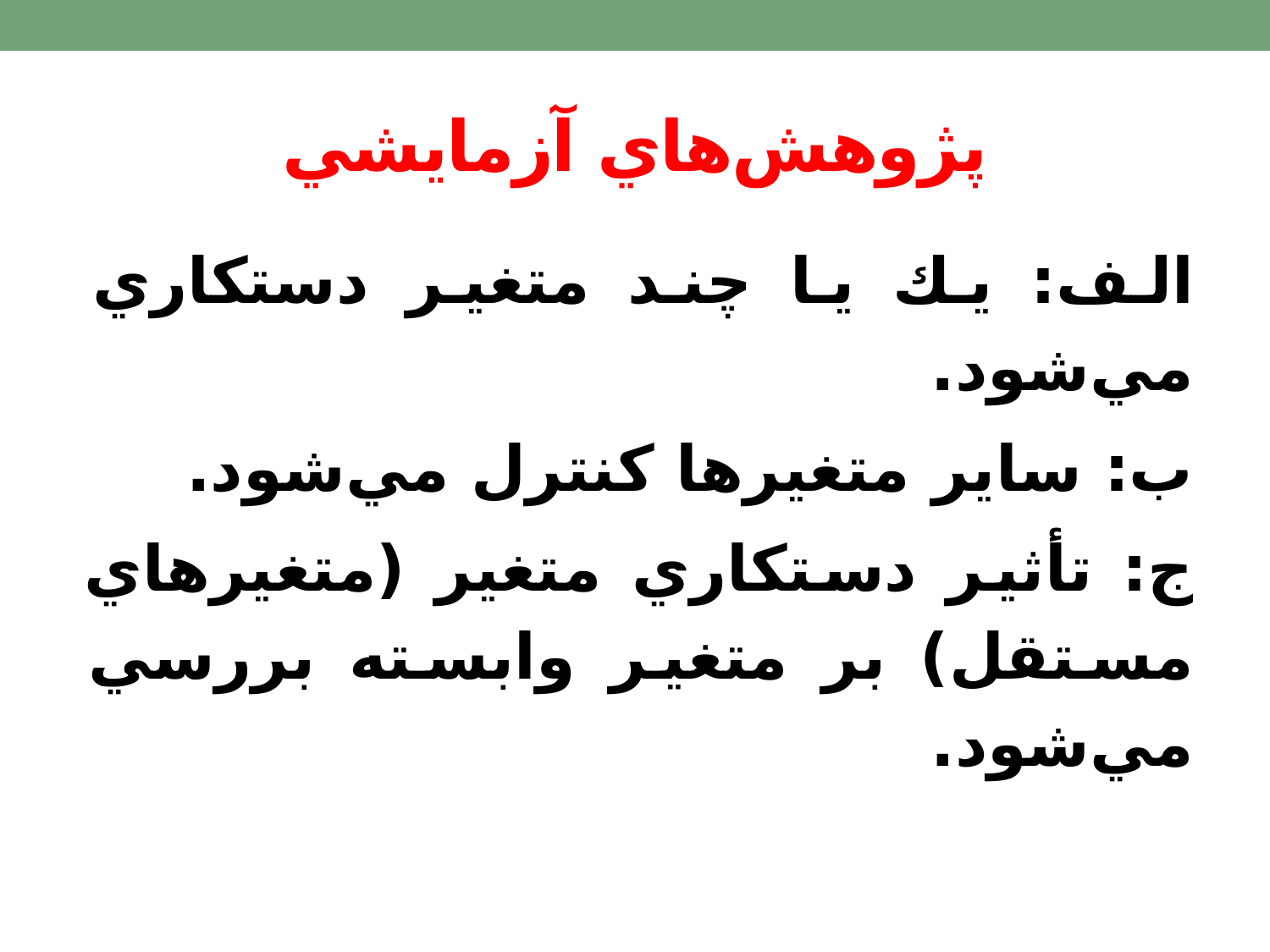

# پژوهش‌هاي آزمايشي
الف: يك يا چند متغير دستكاري مي‌شود.
ب: ساير متغيرها كنترل مي‌شود.
ج: تأثير دستكاري متغير (متغيرهاي مستقل) بر متغير وابسته بررسي مي‌شود.